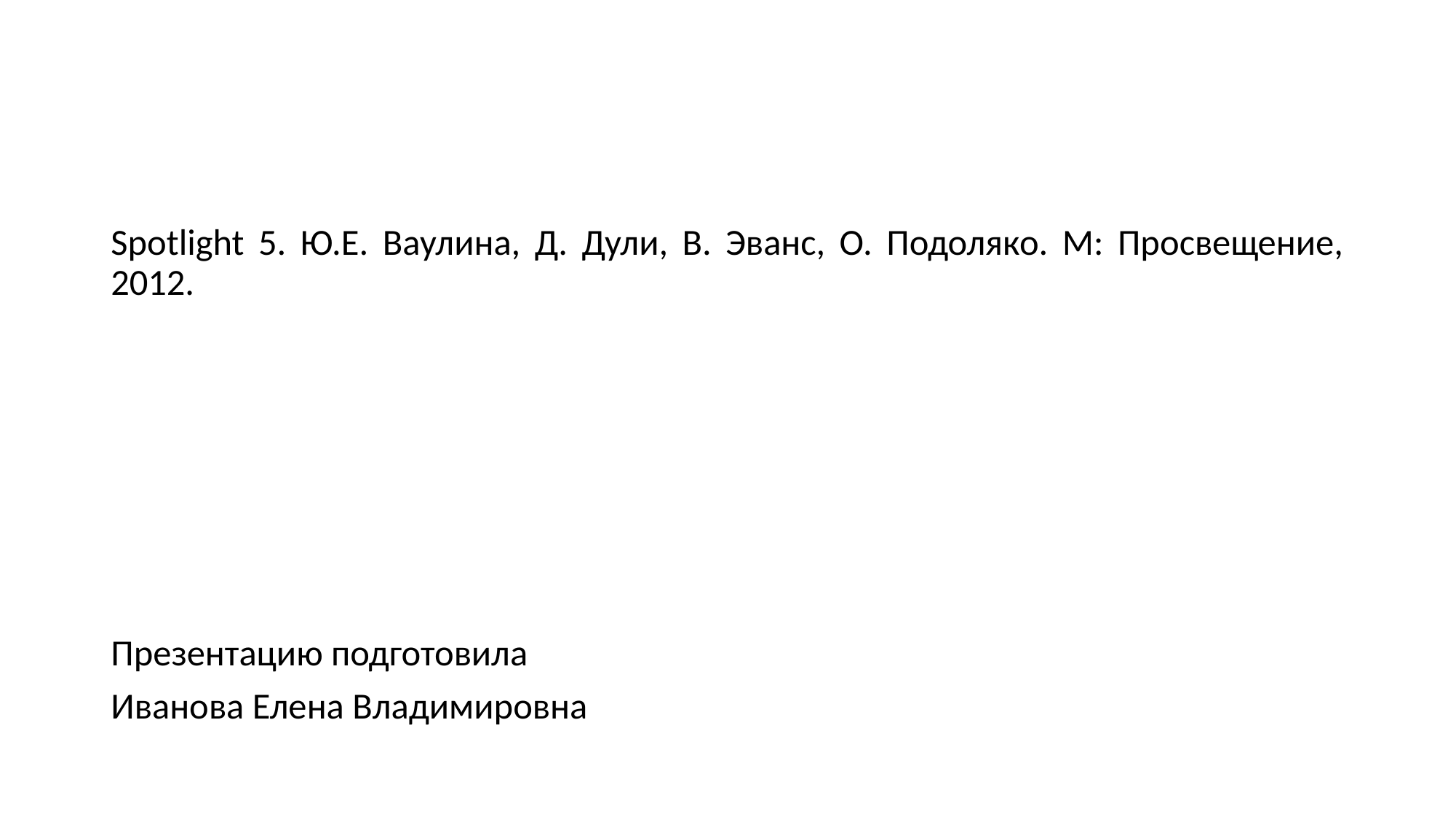

#
Spotlight 5. Ю.Е. Ваулина, Д. Дули, В. Эванс, О. Подоляко. М: Просвещение, 2012.

Презентацию подготовила
Иванова Елена Владимировна